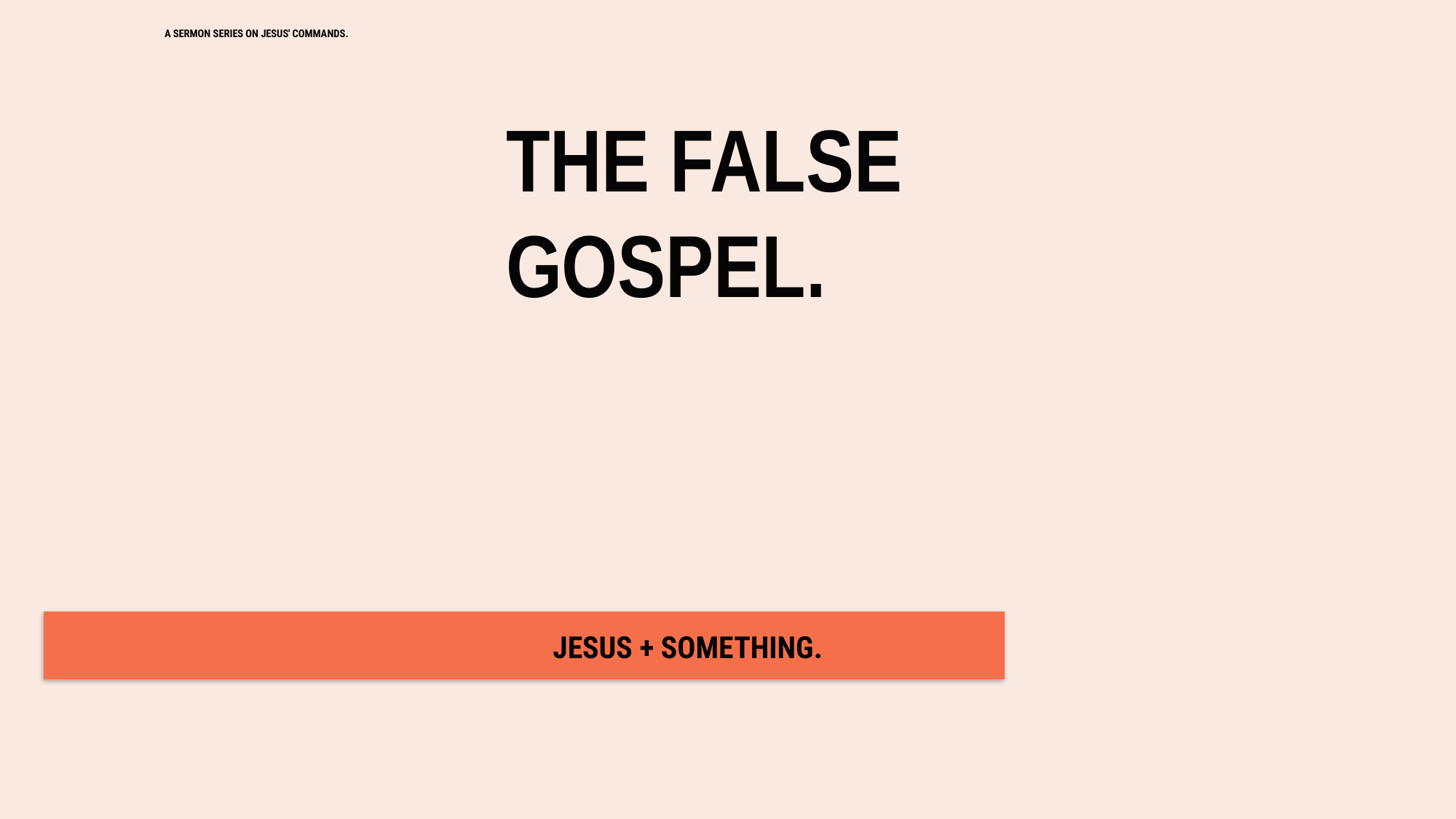

A SERMON SERIES ON JESUS' COMMANDS.
THE FALSE
GOSPEL.

JESUS + SOMETHING.